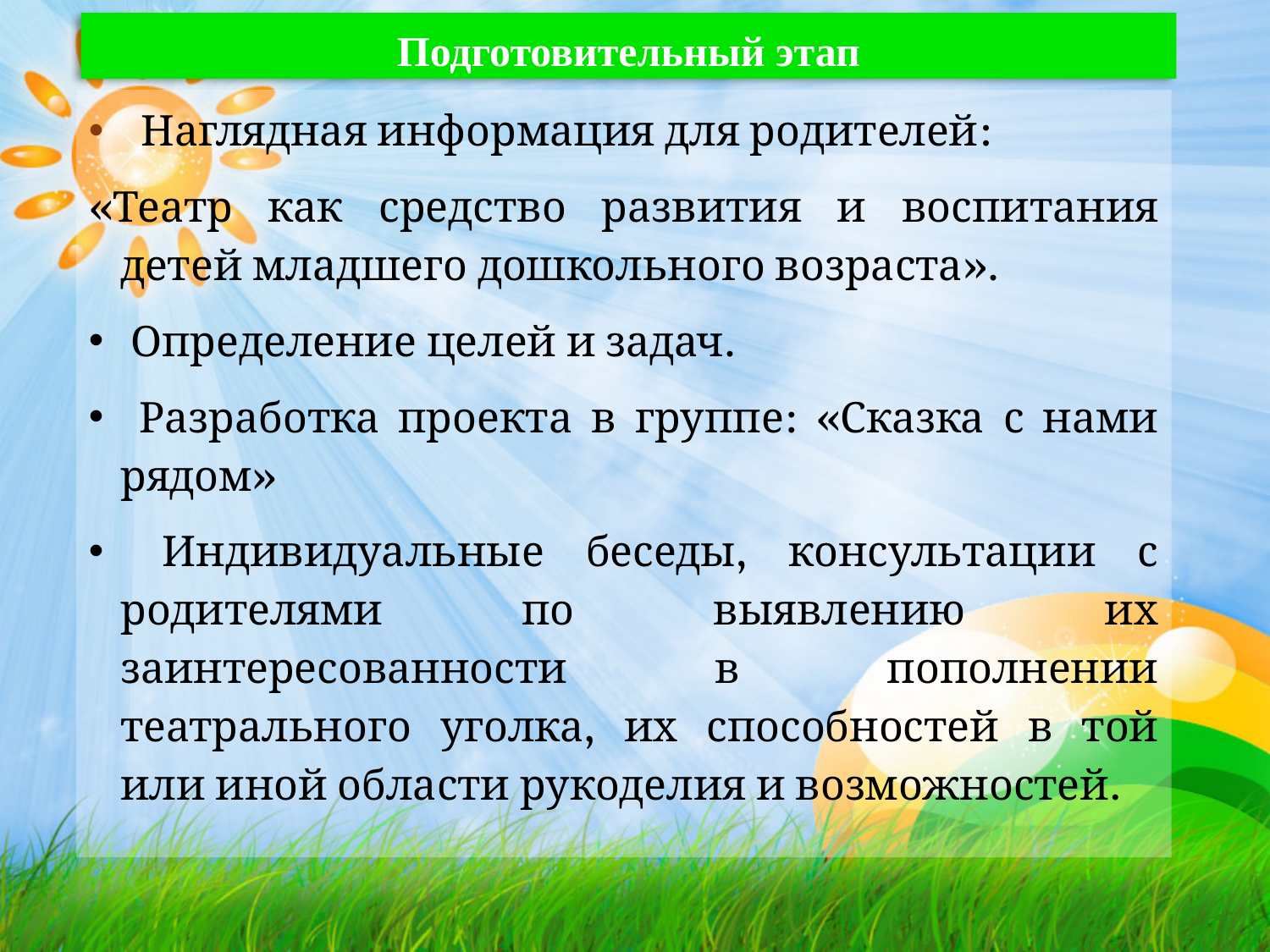

# Подготовительный этап
  Наглядная информация для родителей:
«Театр как средство развития и воспитания детей младшего дошкольного возраста».
 Определение целей и задач.
 Разработка проекта в группе: «Сказка с нами рядом»
 Индивидуальные беседы, консультации с родителями по выявлению их заинтересованности в пополнении театрального уголка, их способностей в той или иной области рукоделия и возможностей.